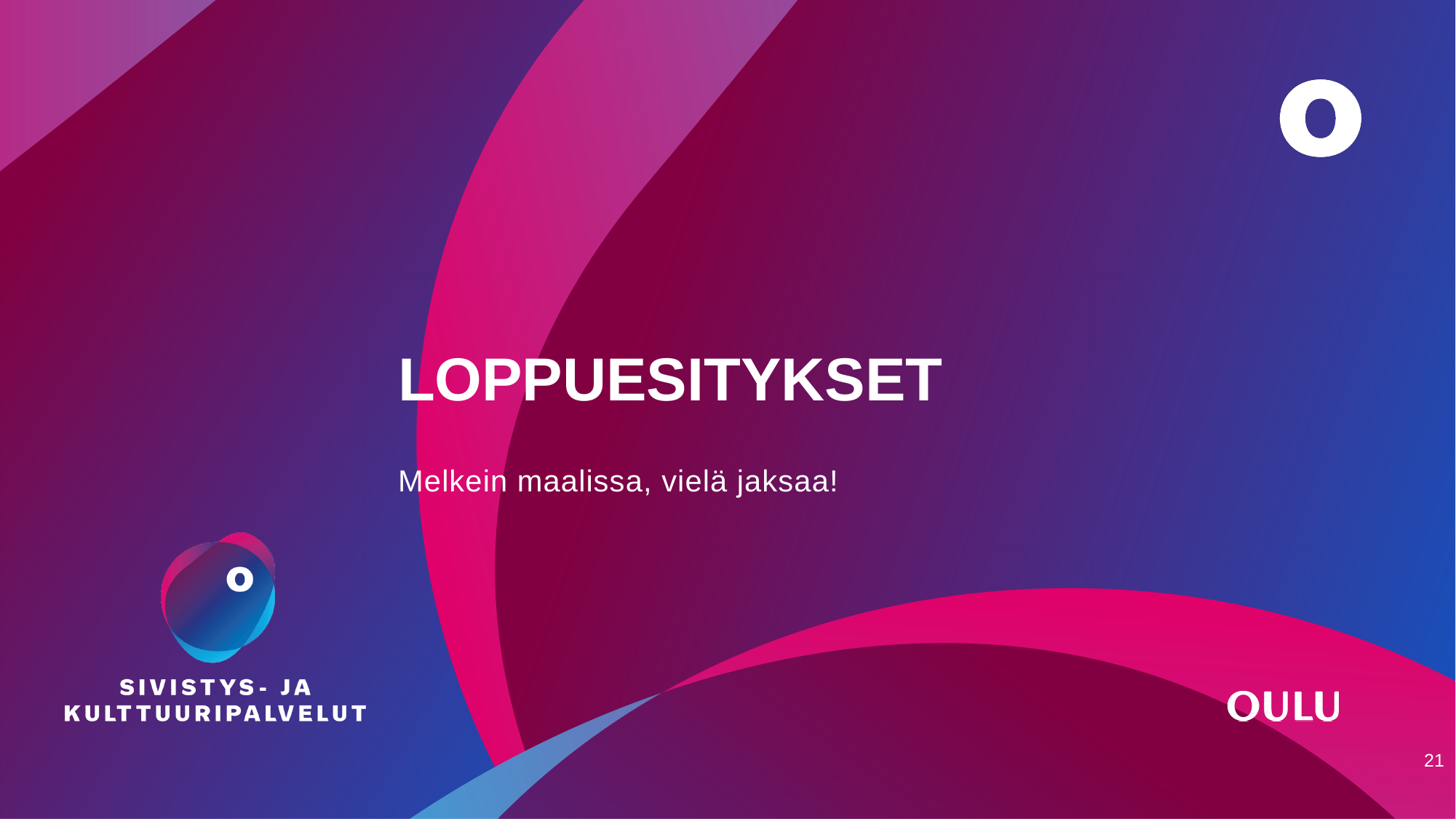

# LOPPUESITYKSET
Melkein maalissa, vielä jaksaa!
21